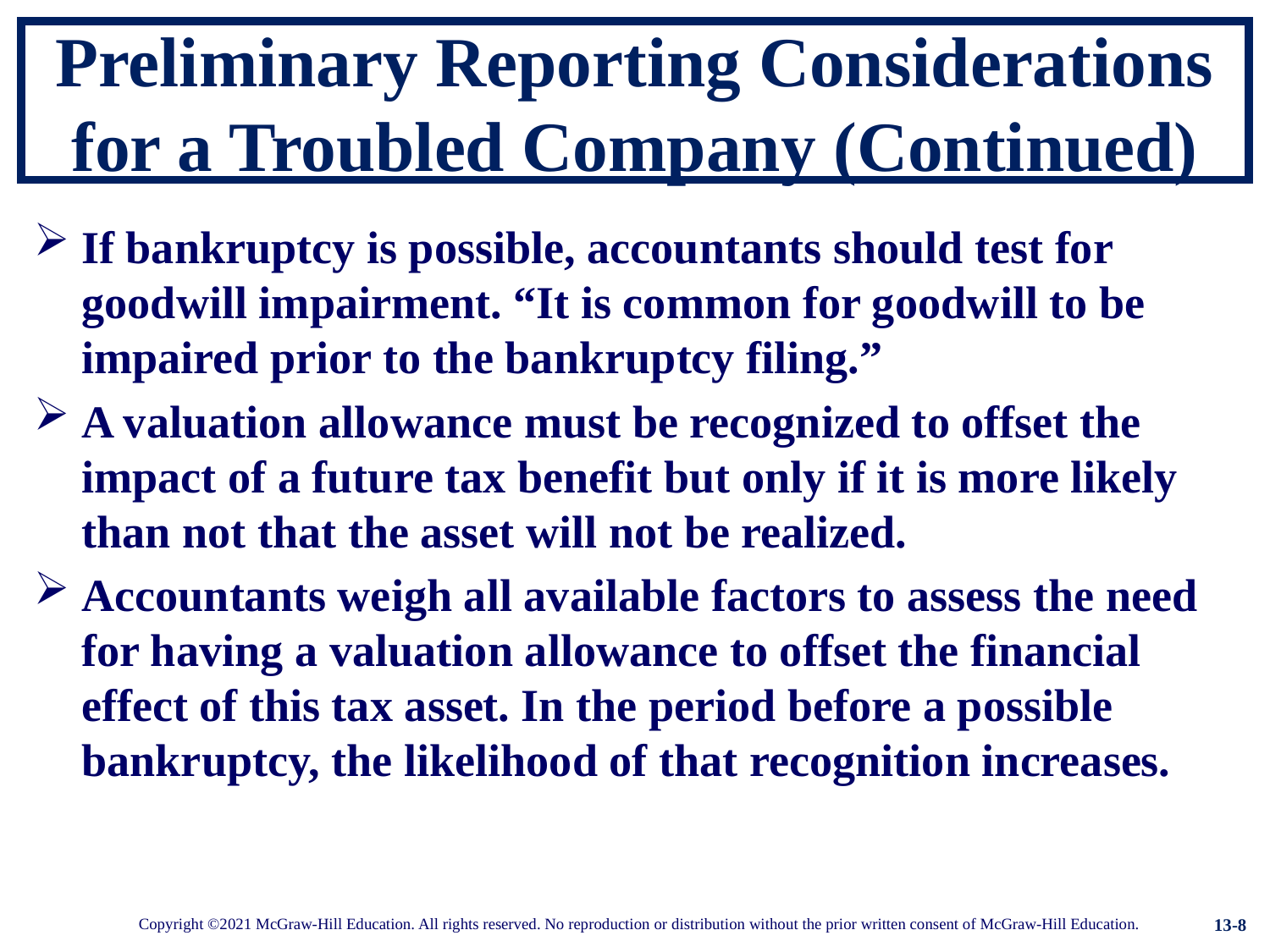

# Preliminary Reporting Considerations for a Troubled Company (Continued)
If bankruptcy is possible, accountants should test for goodwill impairment. “It is common for goodwill to be impaired prior to the bankruptcy filing.”
A valuation allowance must be recognized to offset the impact of a future tax benefit but only if it is more likely than not that the asset will not be realized.
Accountants weigh all available factors to assess the need for having a valuation allowance to offset the financial effect of this tax asset. In the period before a possible bankruptcy, the likelihood of that recognition increases.
13-8
Copyright ©2021 McGraw-Hill Education. All rights reserved. No reproduction or distribution without the prior written consent of McGraw-Hill Education.